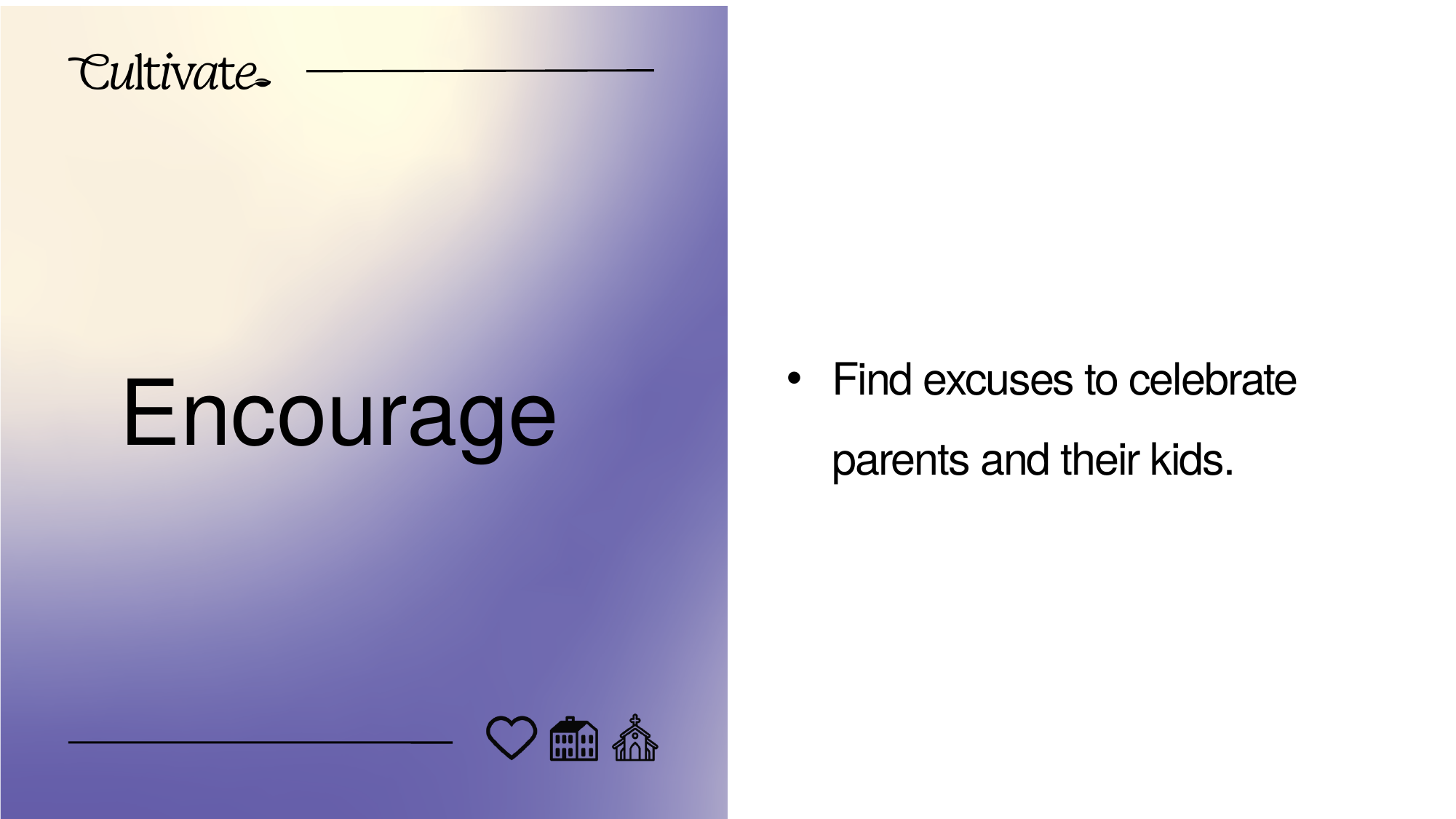

Find excuses to celebrate parents and their kids.
Encourage